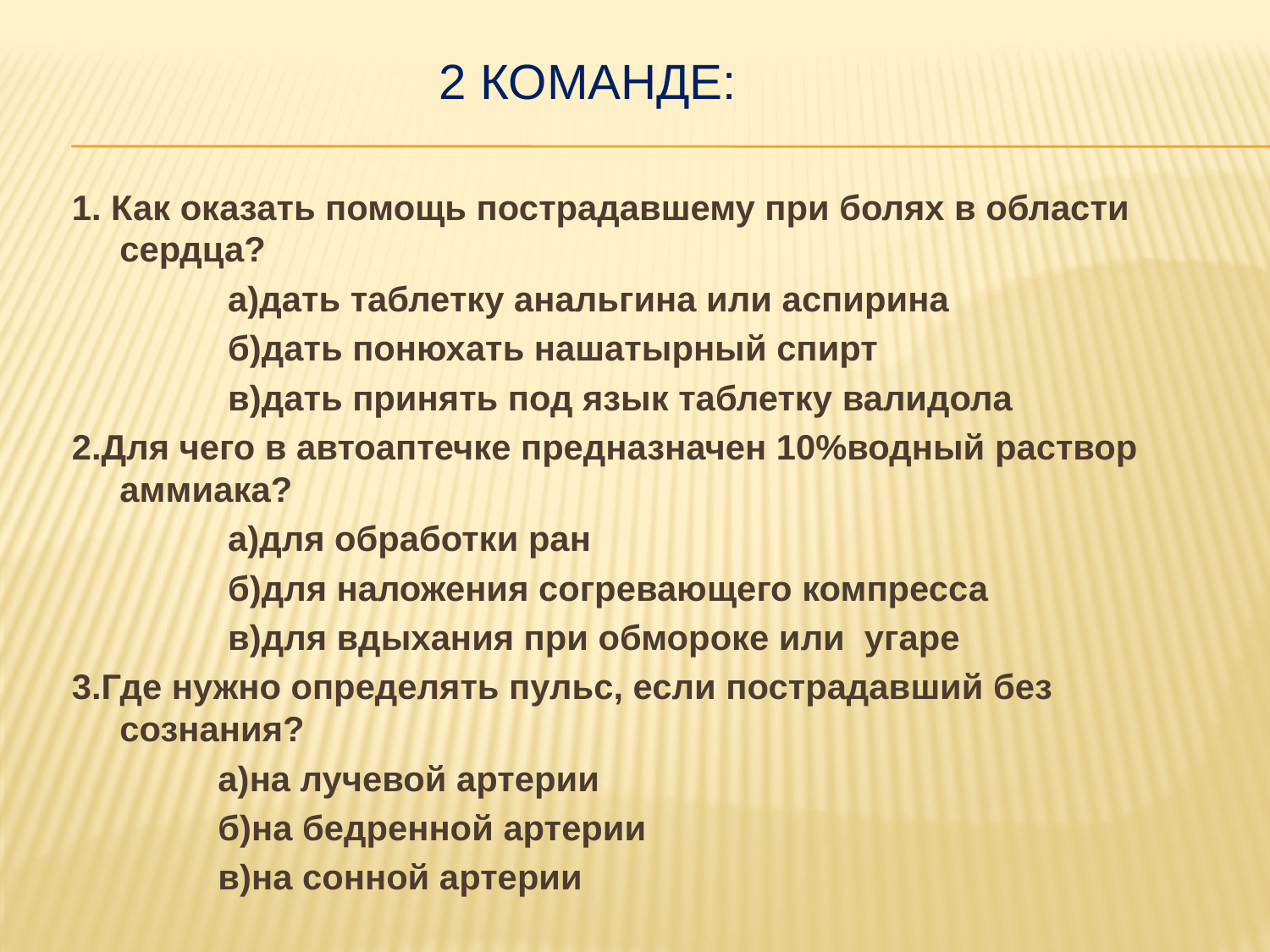

# 2 команде:
1. Как оказать помощь пострадавшему при болях в области сердца?
                а)дать таблетку анальгина или аспирина
                б)дать понюхать нашатырный спирт
                в)дать принять под язык таблетку валидола
2.Для чего в автоаптечке предназначен 10%водный раствор аммиака?
                а)для обработки ран
                б)для наложения согревающего компресса
                в)для вдыхания при обмороке или  угаре
3.Где нужно определять пульс, если пострадавший без сознания?
               а)на лучевой артерии
               б)на бедренной артерии
               в)на сонной артерии